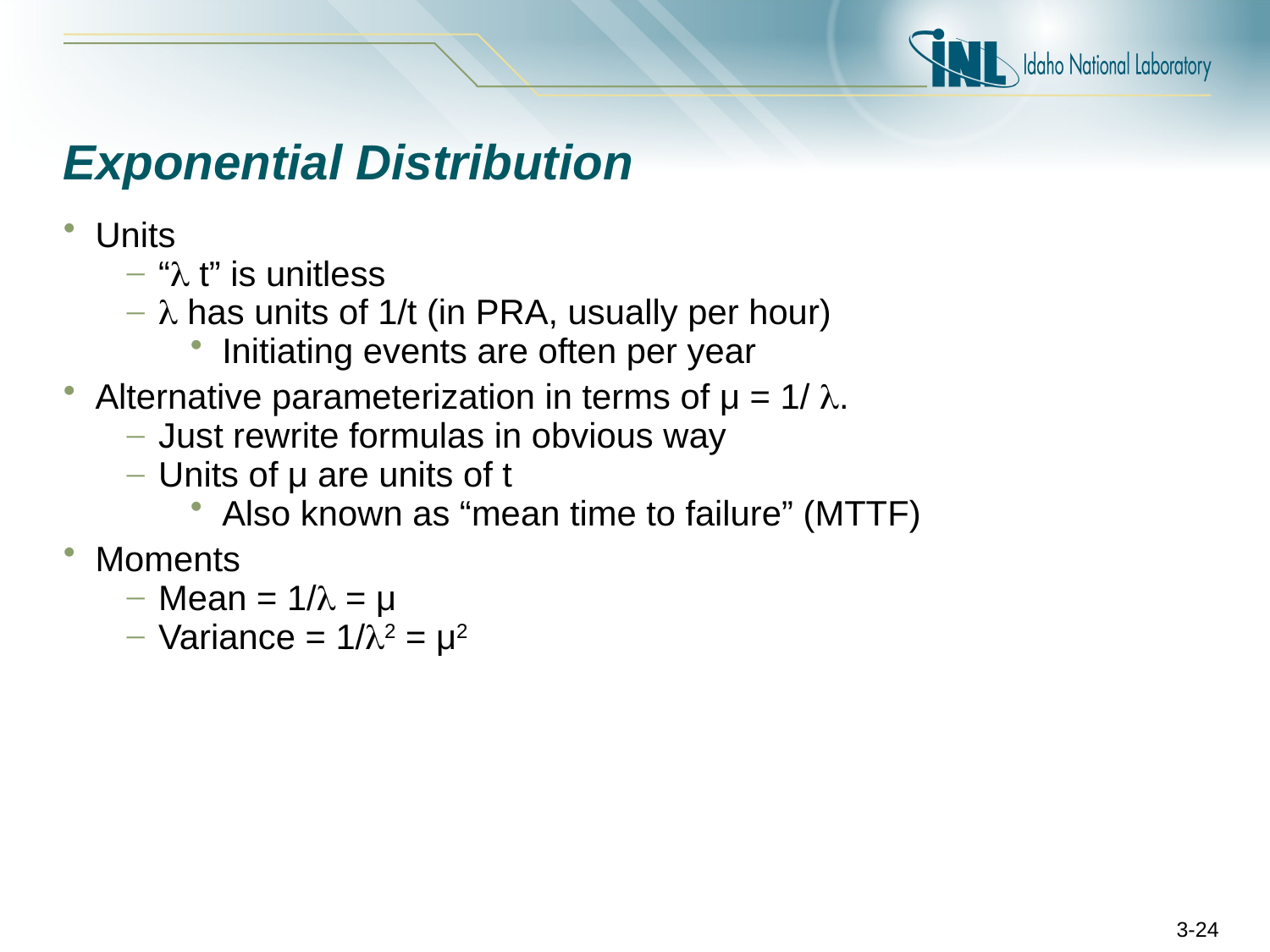

# Exponential Distribution
Units
“λ t” is unitless
λ has units of 1/t (in PRA, usually per hour)
Initiating events are often per year
Alternative parameterization in terms of μ = 1/ λ.
Just rewrite formulas in obvious way
Units of μ are units of t
Also known as “mean time to failure” (MTTF)
Moments
Mean = 1/λ = μ
Variance = 1/λ2 = μ2
3-24